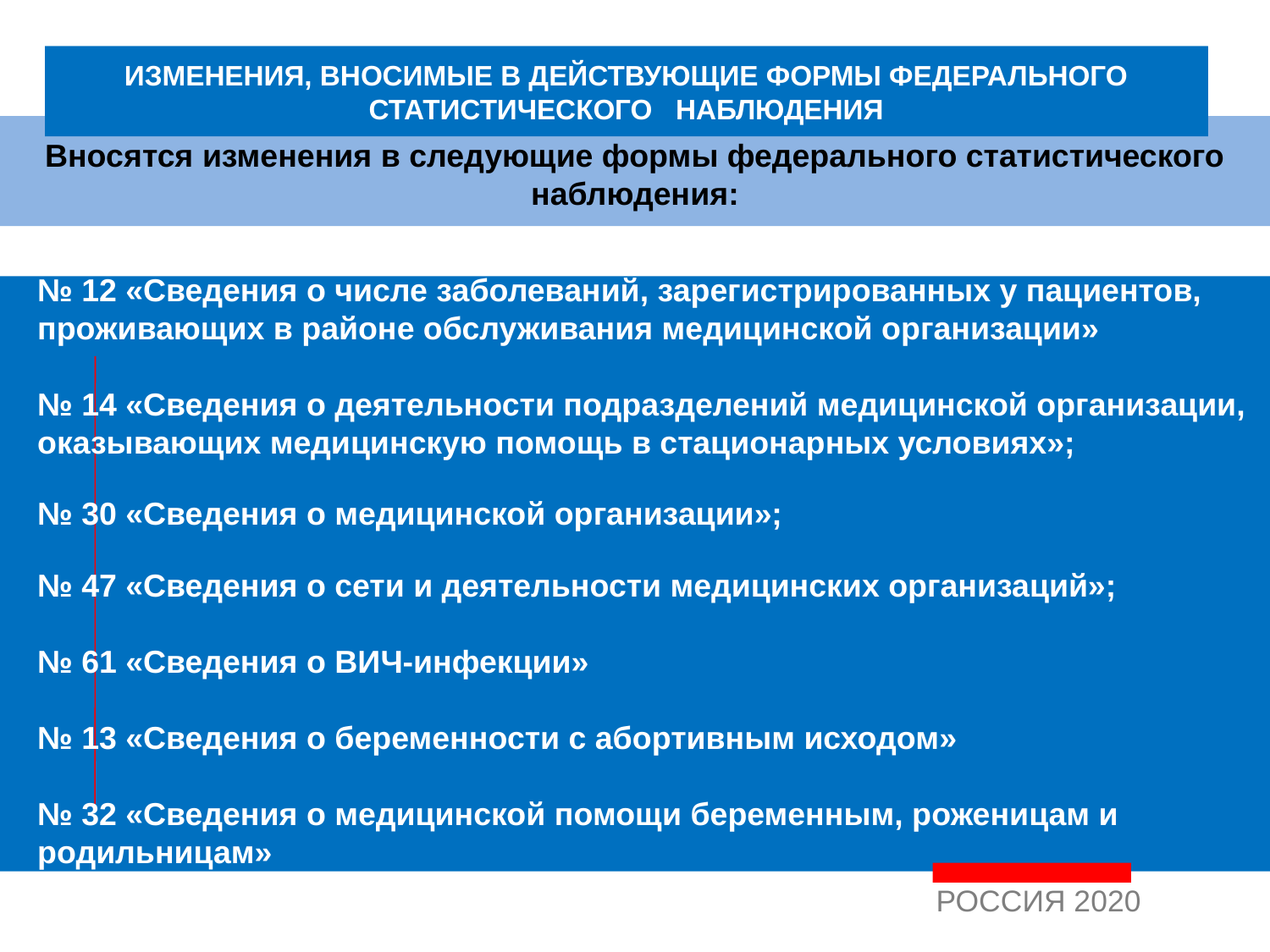

ИЗМЕНЕНИЯ, ВНОСИМЫЕ В ДЕЙСТВУЮЩИЕ ФОРМЫ ФЕДЕРАЛЬНОГО СТАТИСТИЧЕСКОГО   НАБЛЮДЕНИЯ
ИЗМЕНЕНИЯ, ВНОСИМЫЕ В ДЕЙСТВУЮЩИЕ ФОРМЫ ФЕДЕРАЛЬНОГО И ОТРАСЛЕВОГО  СТАТИСТИЧЕСКОГО   НАБЛЮДЕНИЯ

Вносятся изменения в следующие формы федерального статистического наблюдения:

№ 12 «Сведения о числе заболеваний, зарегистрированных у пациентов, проживающих в районе обслуживания медицинской организации»

№ 14 «Сведения о деятельности подразделений медицинской организации, оказывающих медицинскую помощь в стационарных условиях»;

№ 30 «Сведения о медицинской организации»;

№ 47 «Сведения о сети и деятельности медицинских организаций»;

№ 61 «Сведения о ВИЧ-инфекции»

№ 13 «Сведения о беременности с абортивным исходом»

№ 32 «Сведения о медицинской помощи беременным, роженицам и родильницам»

РОССИЯ 2020